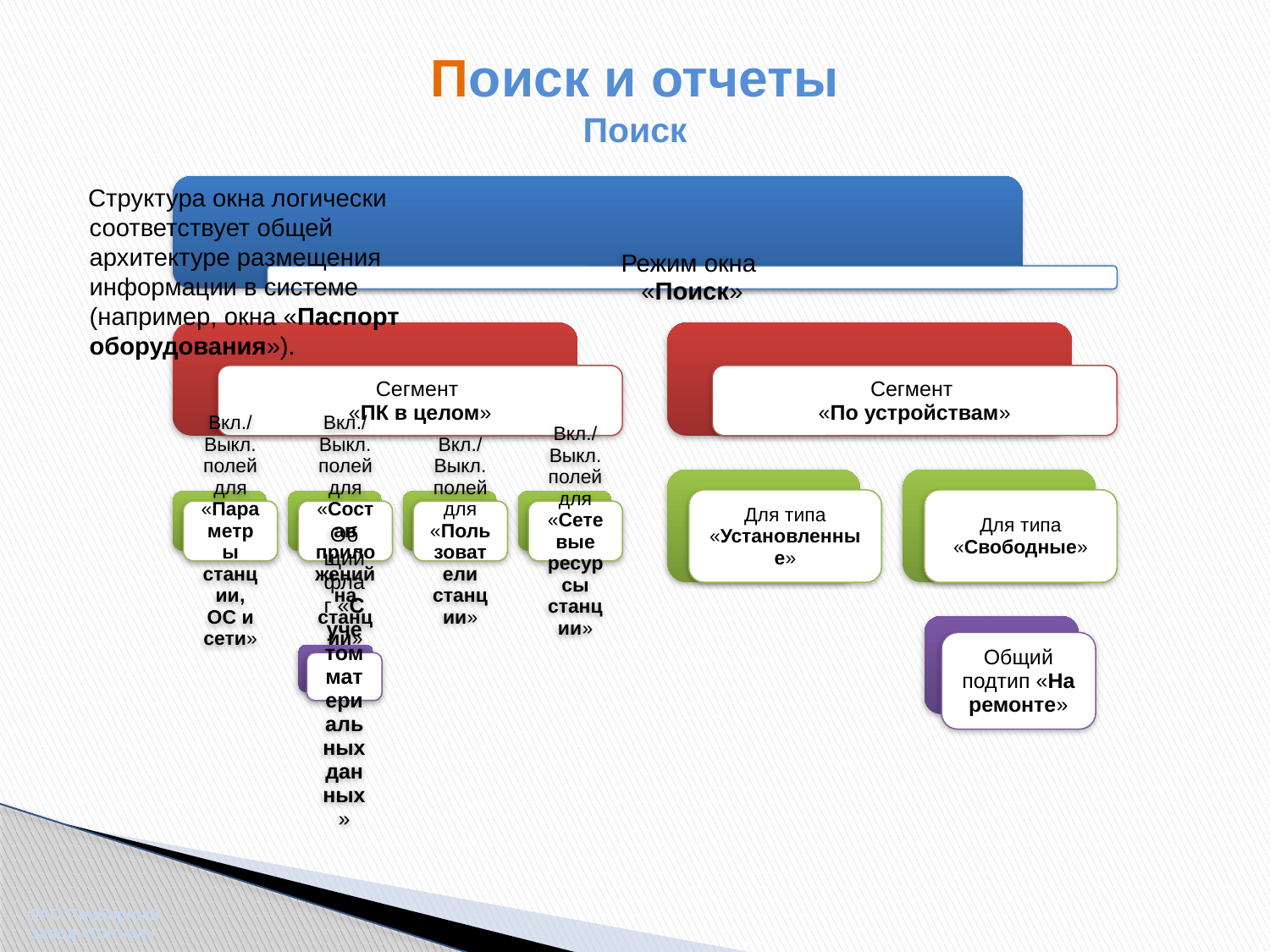

# Поиск и отчеты Поиск
Режим окна
«Поиск»
Сегмент
«ПК в целом»
Вкл./Выкл. полей для «Параметры станции, ОС и сети»
Сегмент
«По устройствам»
Для типа «Установленные»
Вкл./Выкл. полей для «Пользователи станции»
Вкл./Выкл. полей для «Сетевые ресурсы станции»
Для типа «Свободные»
Общий подтип «На ремонте»
Структура окна логически соответствует общей архитектуре размещения информации в системе (например, окна «Паспорт оборудования»).
ОАО Приборный завод «Сигнал»